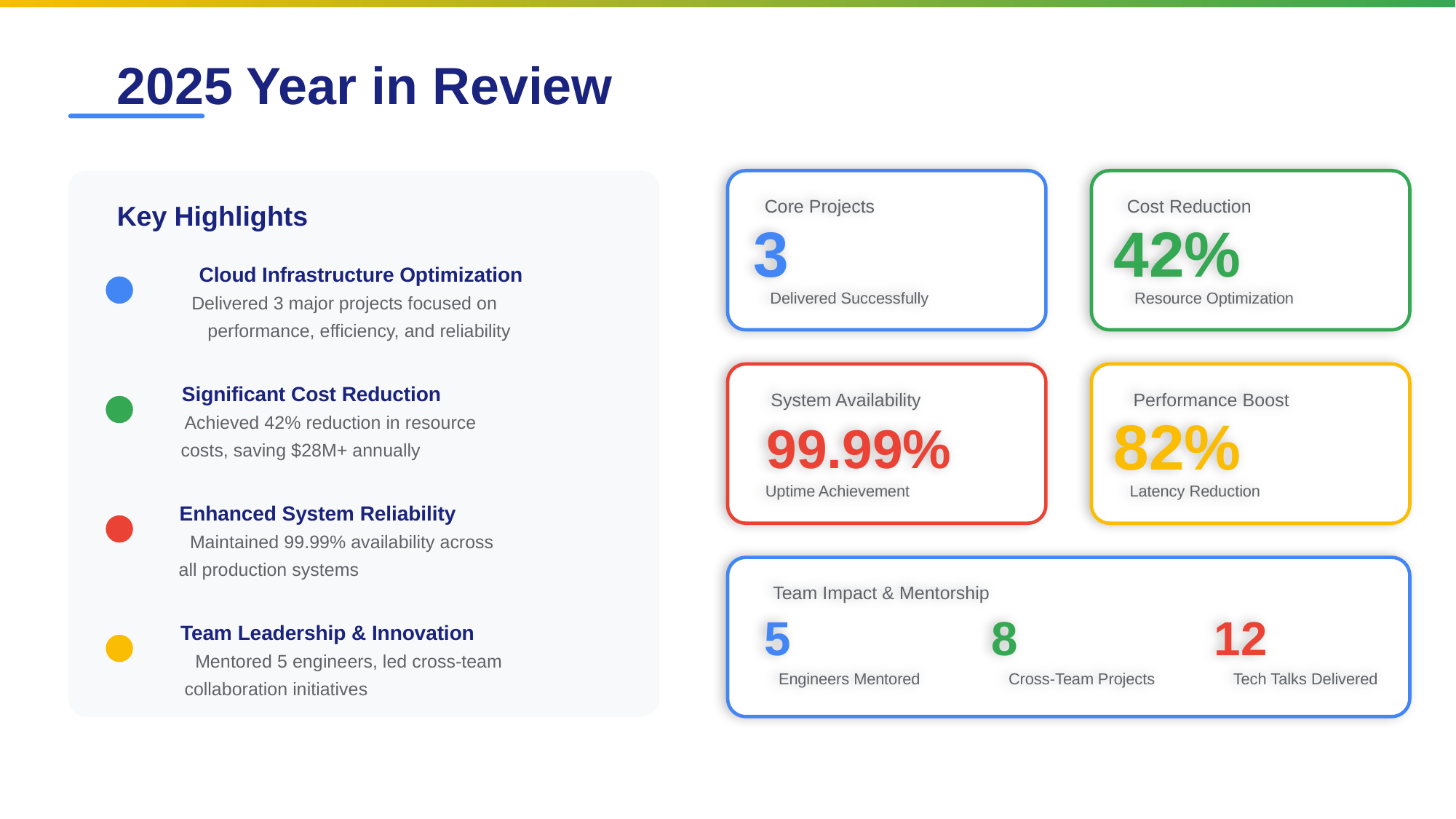

2025 Year in Review

Key Highlights
Cloud Infrastructure Optimization

Delivered 3 major projects focused on
performance, efficiency, and reliability
Significant Cost Reduction

Achieved 42% reduction in resource
costs, saving $28M+ annually
Enhanced System Reliability

Maintained 99.99% availability across
all production systems
Team Leadership & Innovation

Mentored 5 engineers, led cross-team
collaboration initiatives

Core Projects
3
Delivered Successfully

Cost Reduction
42%
Resource Optimization

System Availability
99.99%
Uptime Achievement

Performance Boost
82%
Latency Reduction

Team Impact & Mentorship
5
8
12
Engineers Mentored
Cross-Team Projects
Tech Talks Delivered